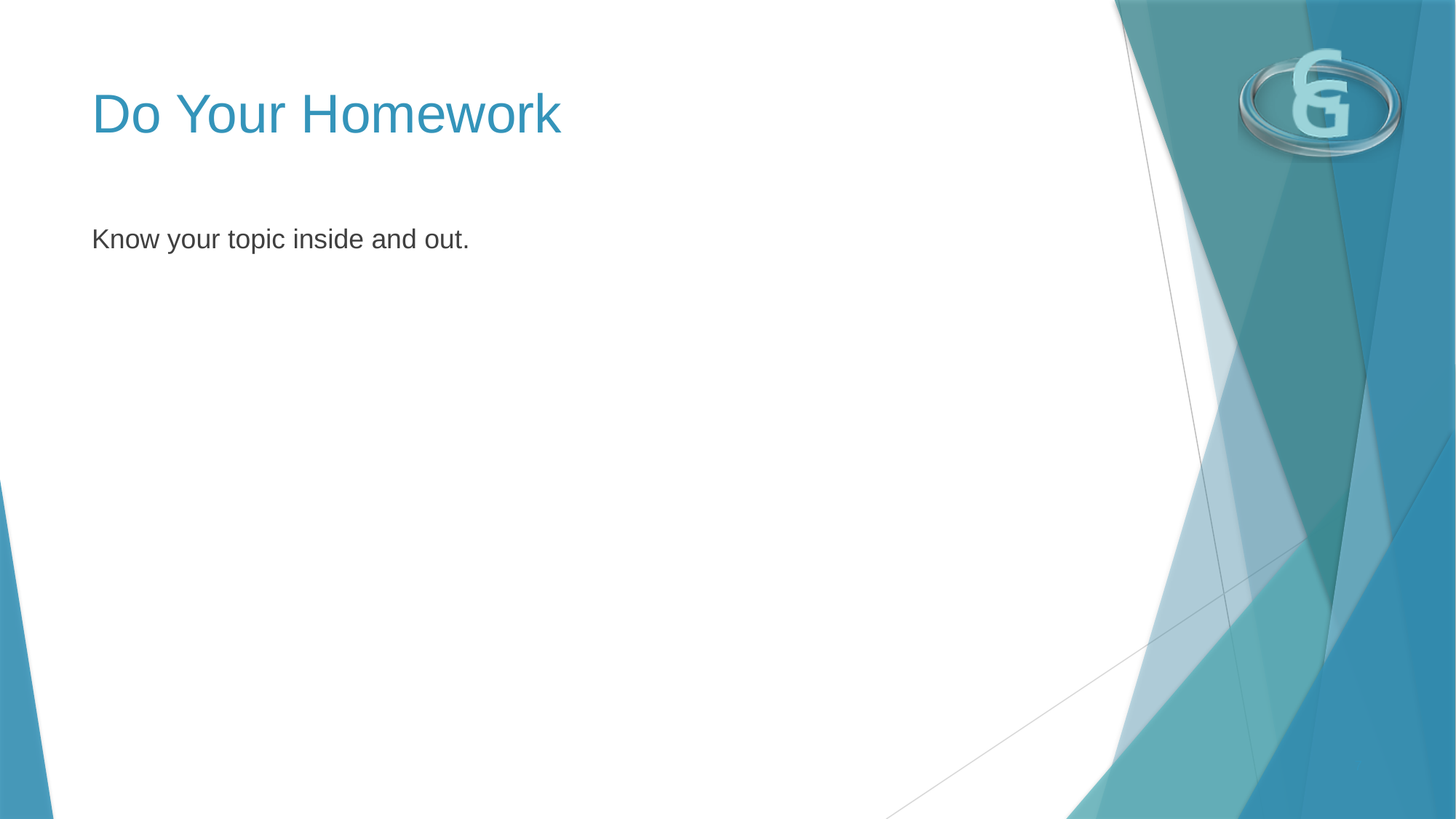

# Do Your Homework
Know your topic inside and out.

7